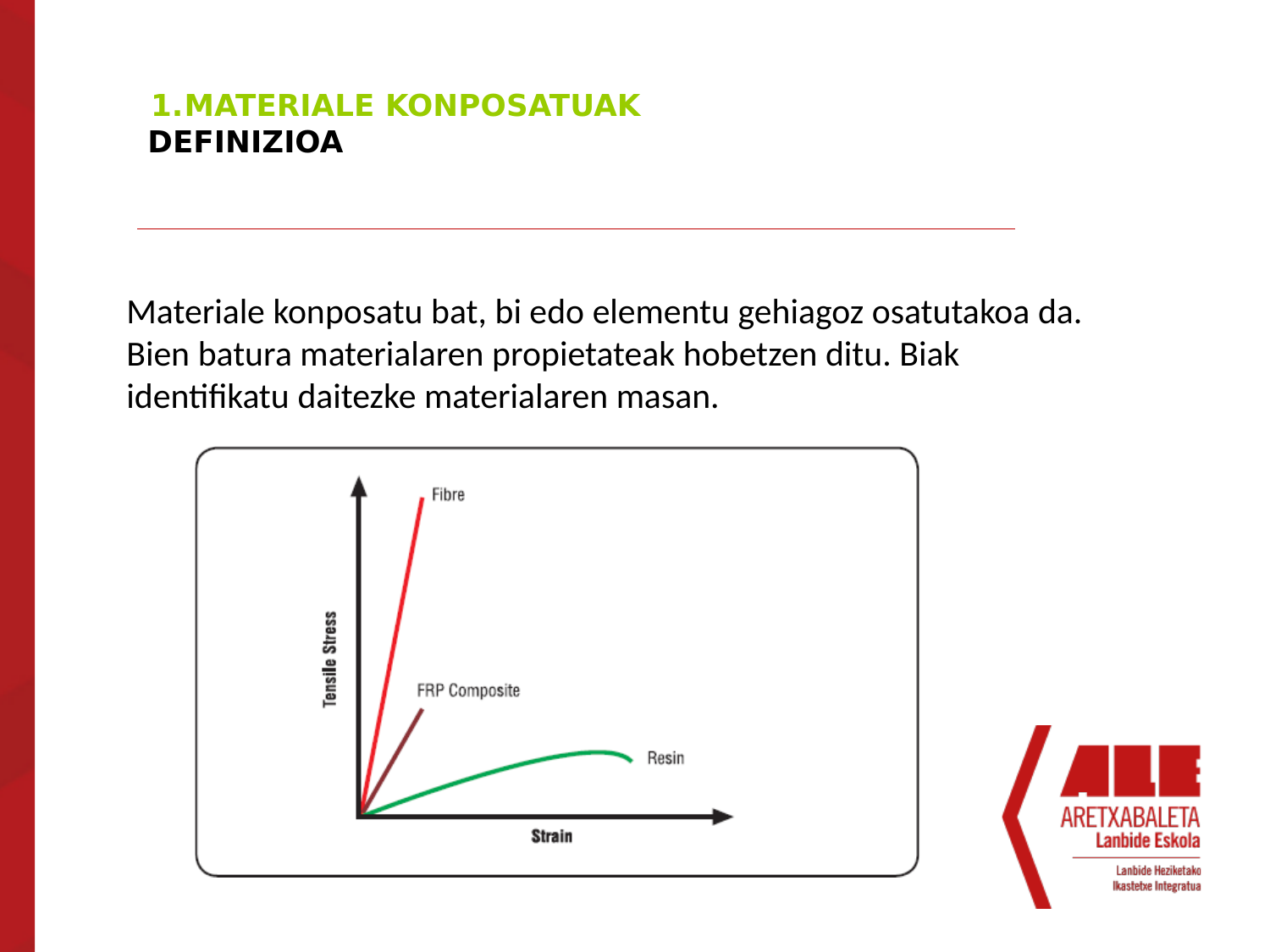

# MATERIALE KONPOSATUAK
DEFINIZIOA
Materiale konposatu bat, bi edo elementu gehiagoz osatutakoa da. Bien batura materialaren propietateak hobetzen ditu. Biak identifikatu daitezke materialaren masan.